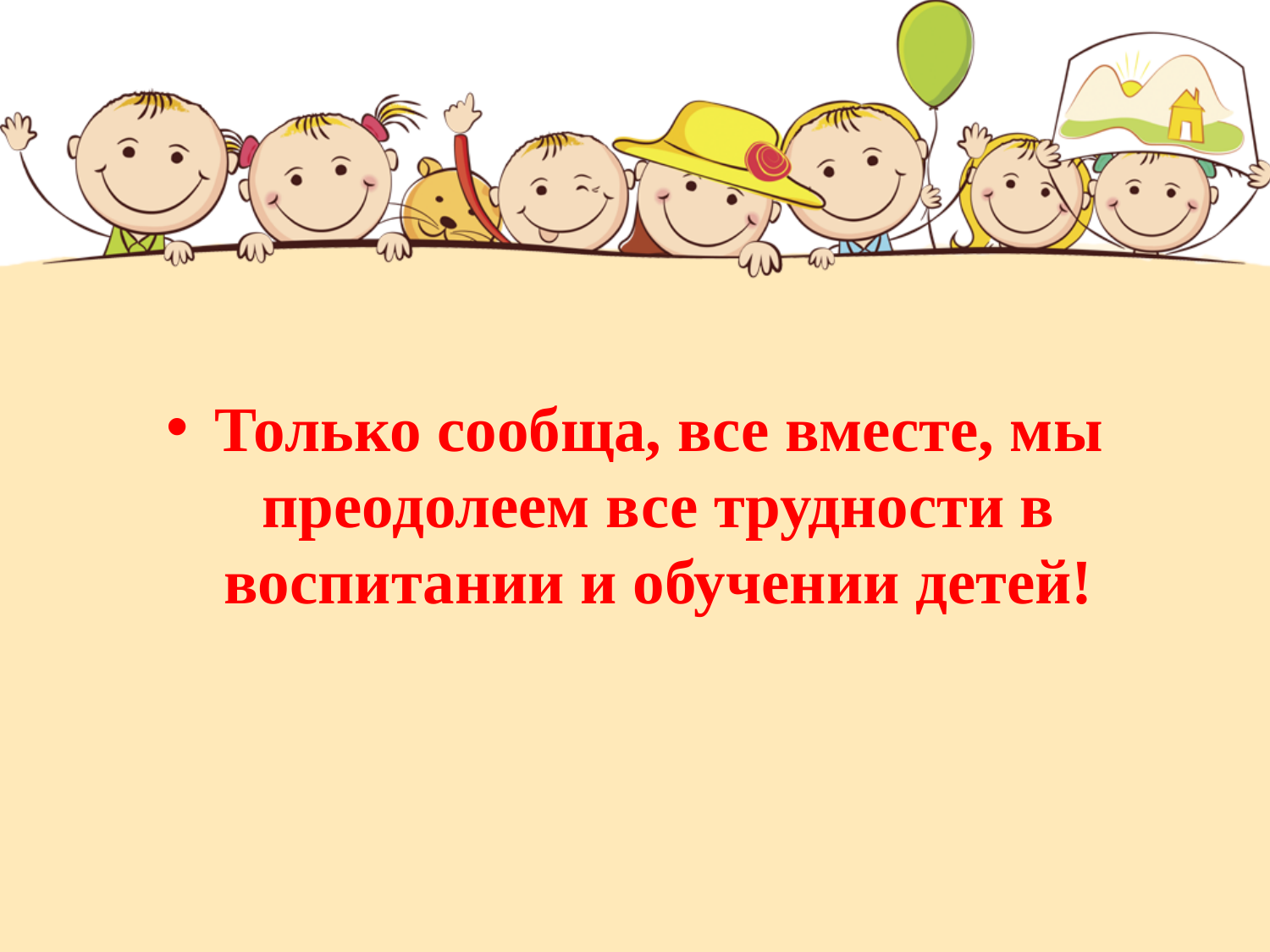

#

Только сообща, все вместе, мы преодолеем все трудности в воспитании и обучении детей!